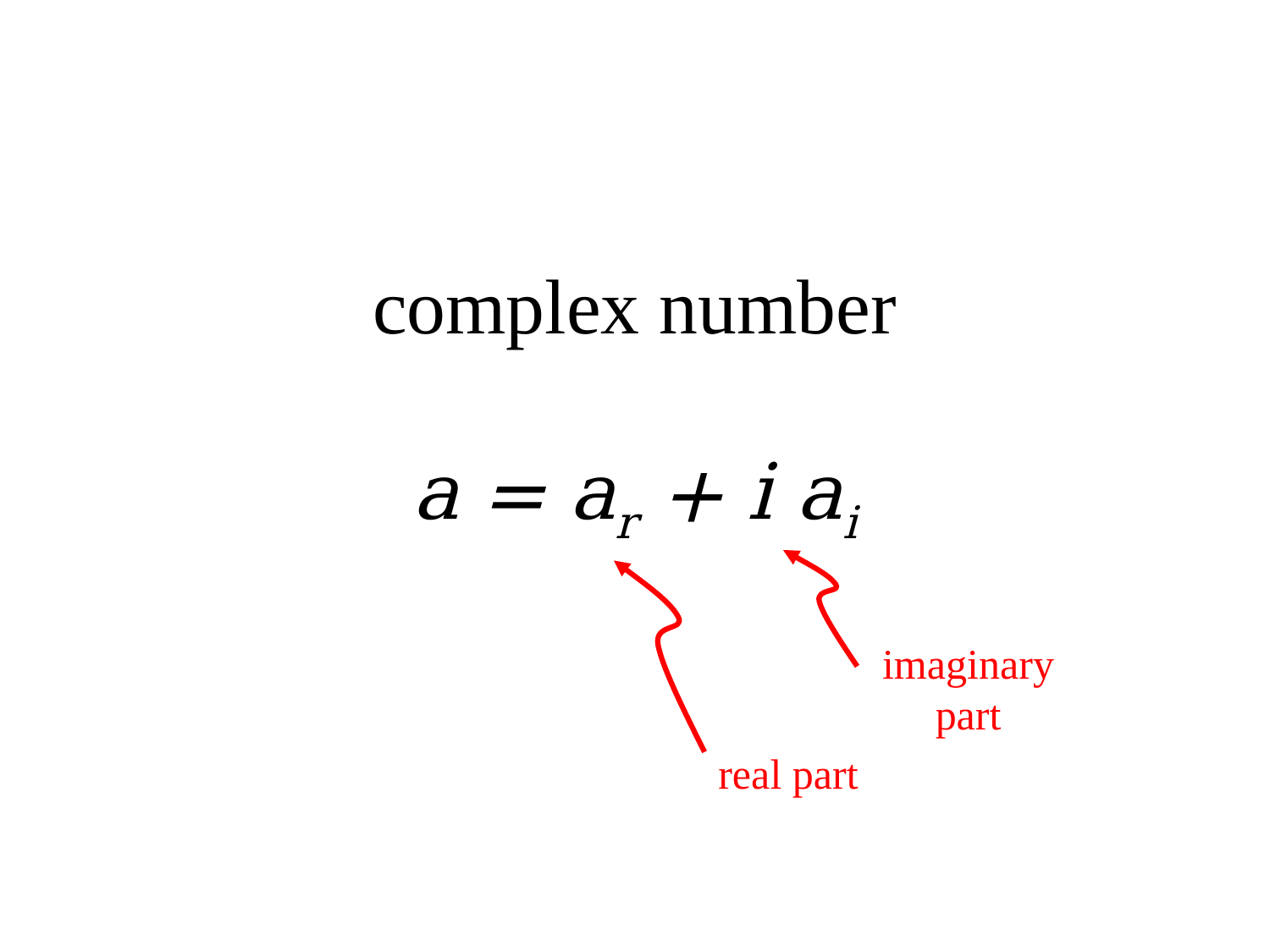

# complex number a = ar + i ai

imaginary part
real part